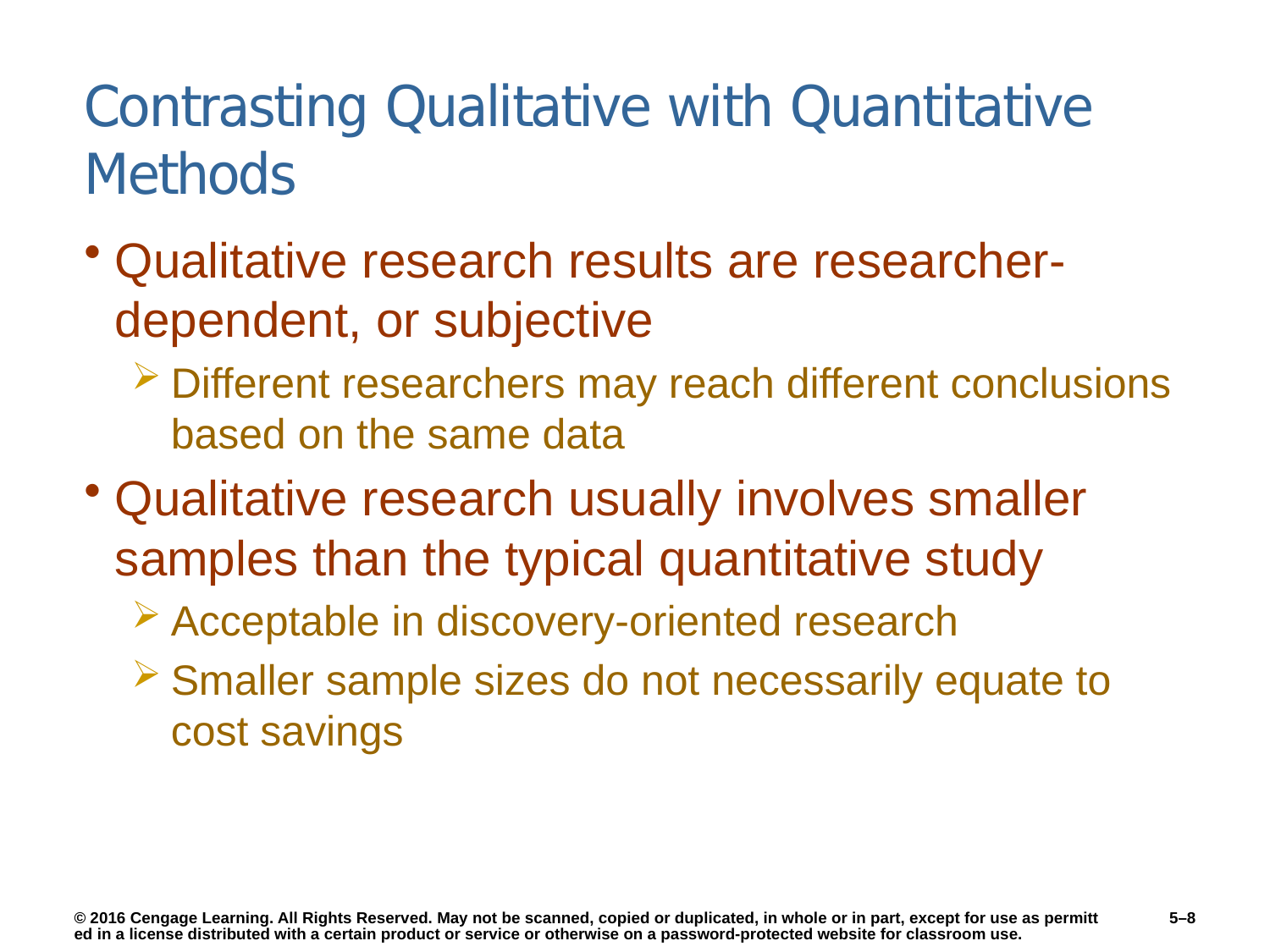

# Contrasting Qualitative with Quantitative Methods
Qualitative research results are researcher-dependent, or subjective
Different researchers may reach different conclusions based on the same data
Qualitative research usually involves smaller samples than the typical quantitative study
Acceptable in discovery-oriented research
Smaller sample sizes do not necessarily equate to cost savings
5–8
© 2016 Cengage Learning. All Rights Reserved. May not be scanned, copied or duplicated, in whole or in part, except for use as permitted in a license distributed with a certain product or service or otherwise on a password-protected website for classroom use.